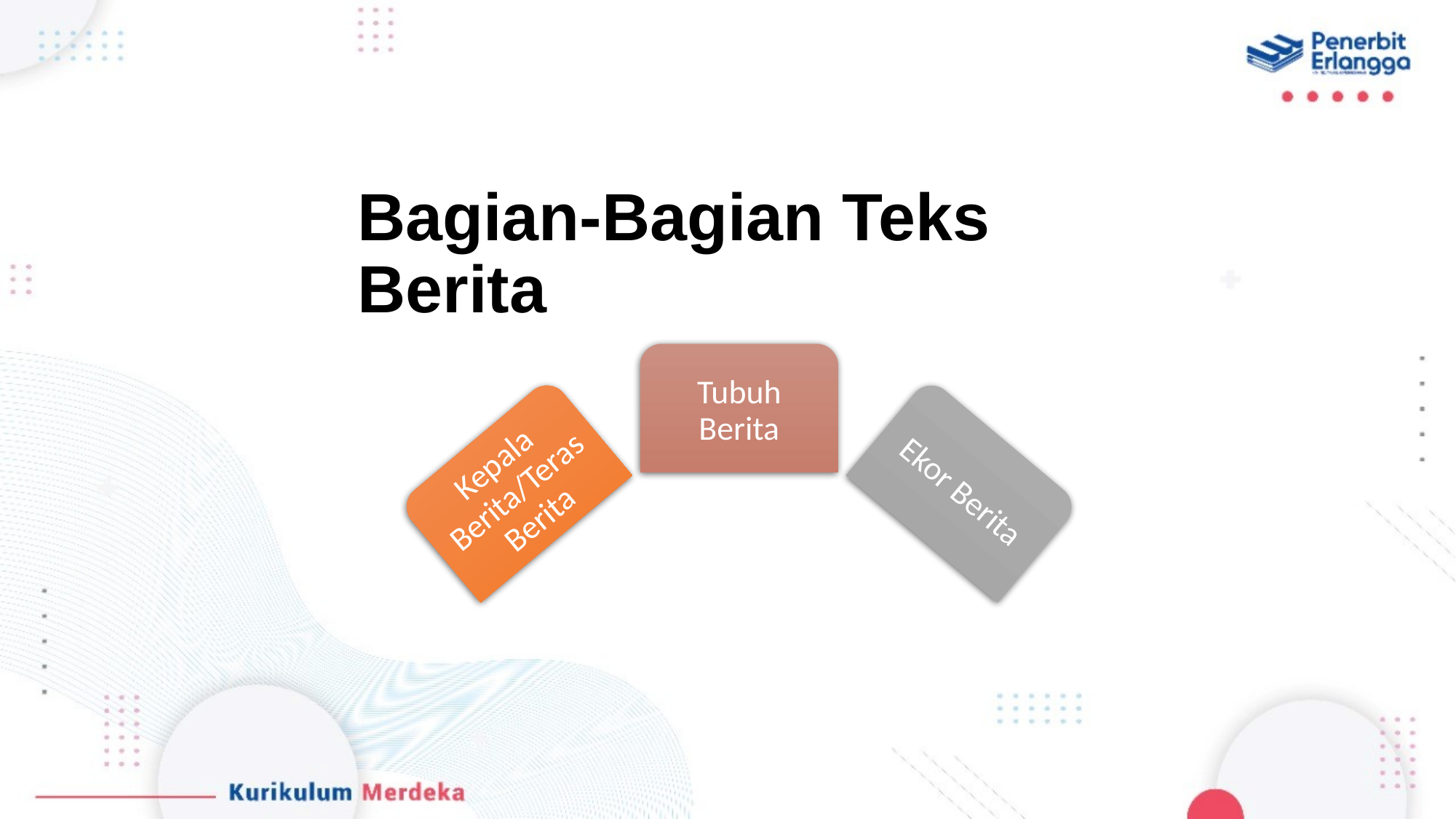

# Bagian-Bagian Teks Berita
Tubuh Berita
Kepala Berita/Teras Berita
Ekor Berita